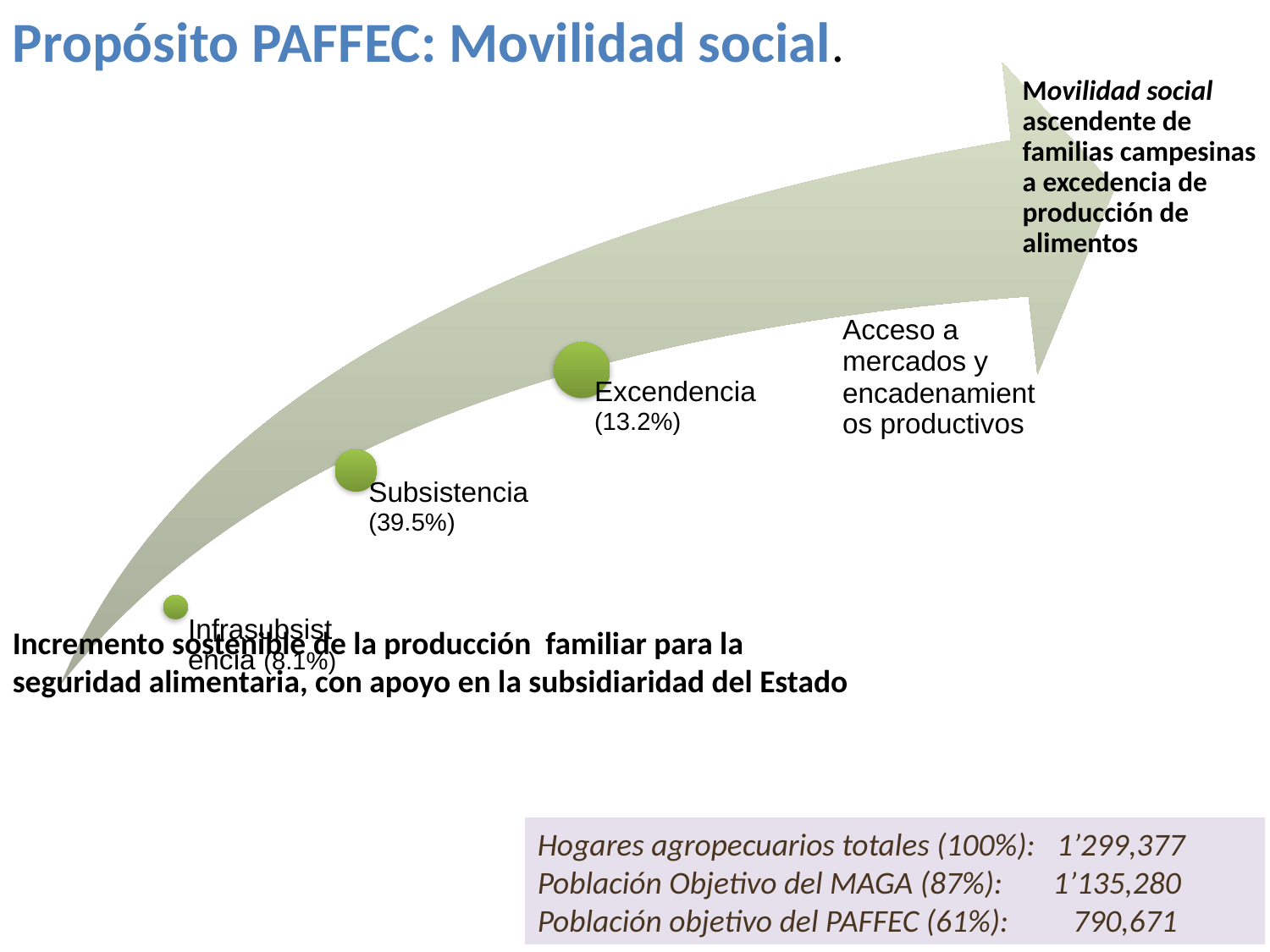

Propósito PAFFEC: Movilidad social.
Subsistencia (39.5%)
Excendencia (13.2%)
Acceso a mercados y encadenamientos productivos
Movilidad social ascendente de familias campesinas a excedencia de producción de alimentos

Incremento sostenible de la producción  familiar para la seguridad alimentaria, con apoyo en la subsidiaridad del Estado
Hogares agropecuarios totales (100%):   1’299,377
Población Objetivo del MAGA (87%):       1’135,280
Población objetivo del PAFFEC (61%):         790,671